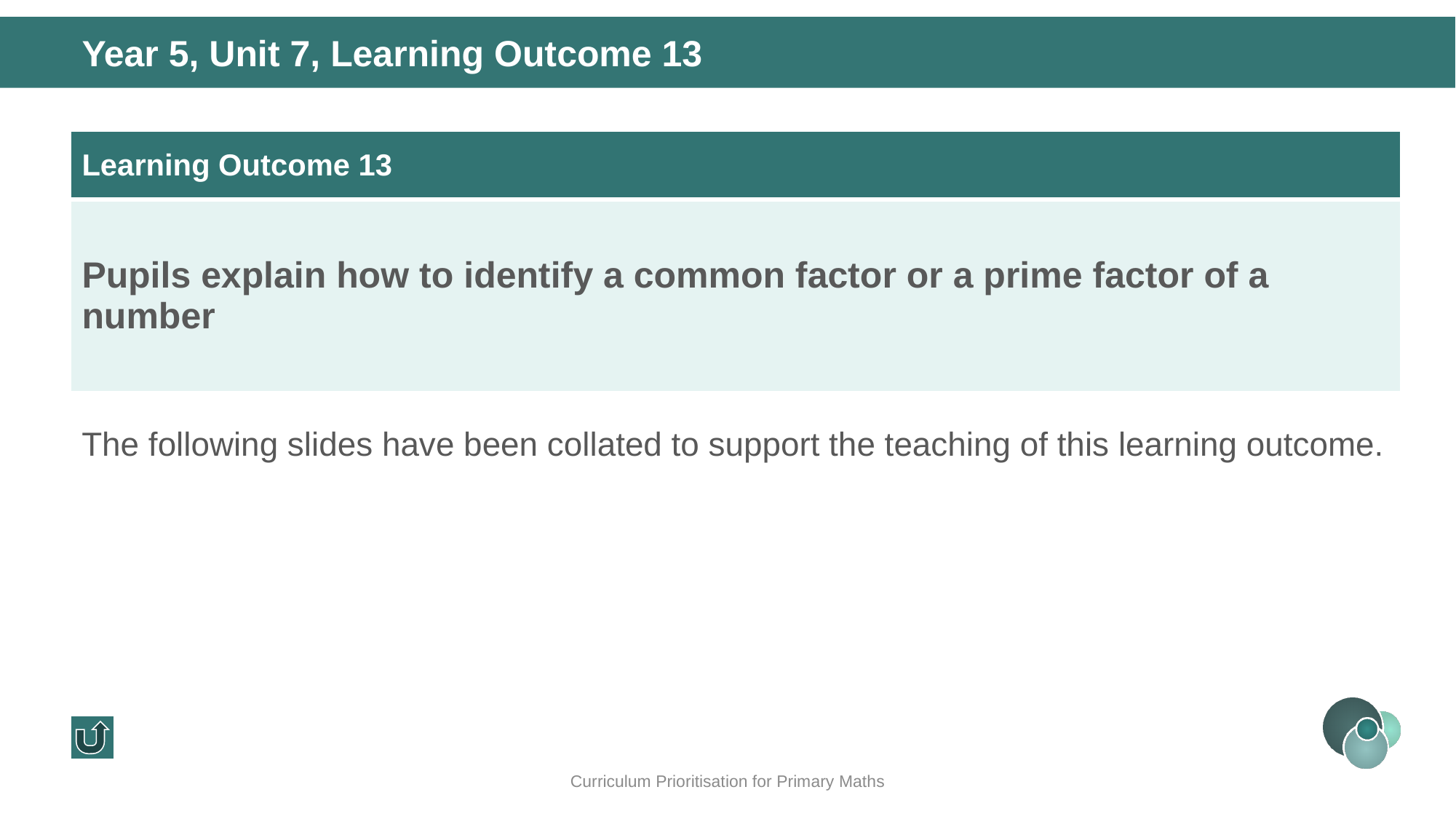

Year 5, Unit 7, Learning Outcome 13
| Learning Outcome 13 |
| --- |
| Pupils explain how to identify a common factor or a prime factor of a number |
The following slides have been collated to support the teaching of this learning outcome.

Curriculum Prioritisation for Primary Maths